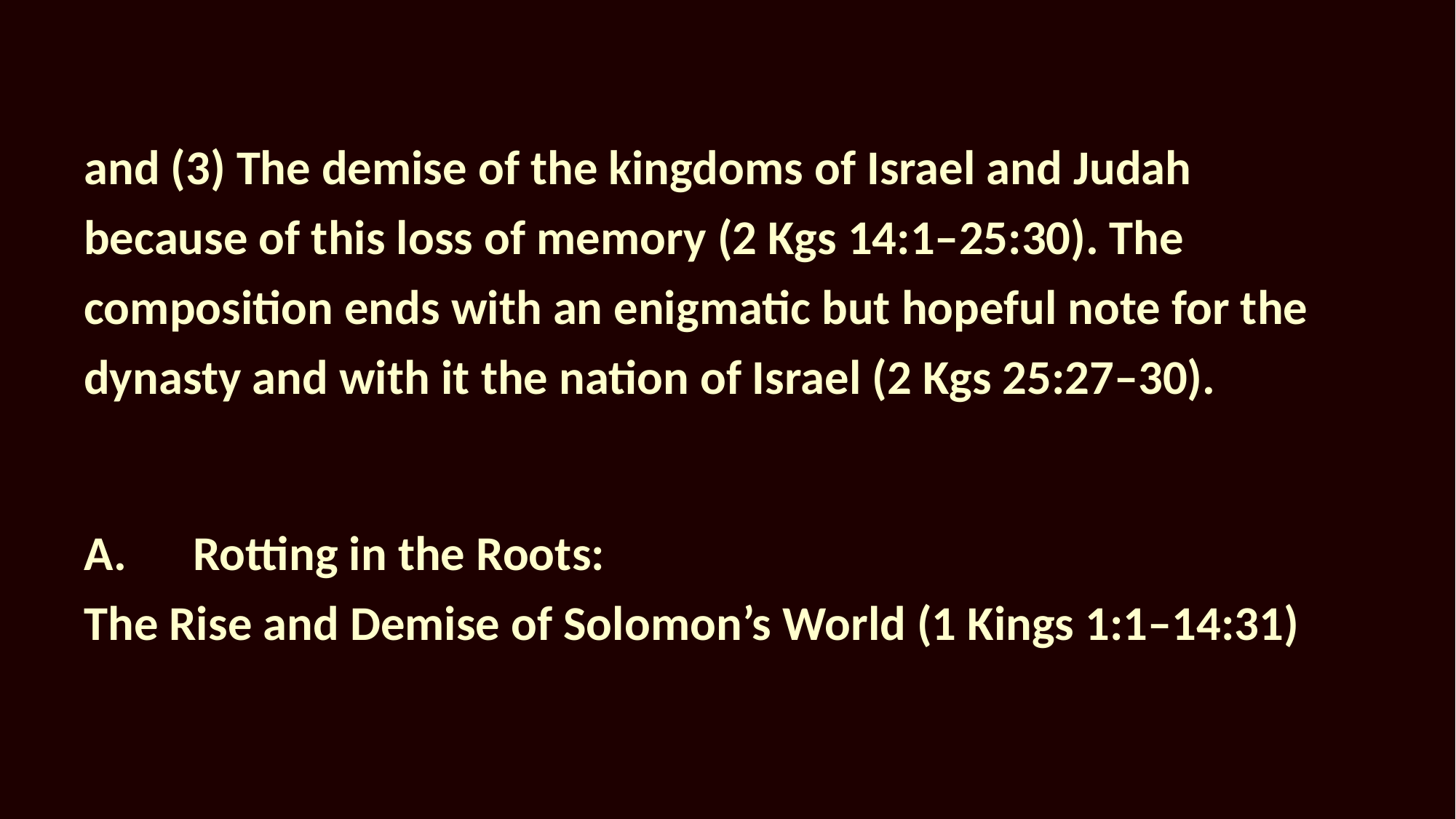

and (3) The demise of the kingdoms of Israel and Judah because of this loss of memory (2 Kgs 14:1–25:30). The composition ends with an enigmatic but hopeful note for the dynasty and with it the nation of Israel (2 Kgs 25:27–30).

A.	Rotting in the Roots:
The Rise and Demise of Solomon’s World (1 Kings 1:1–14:31)